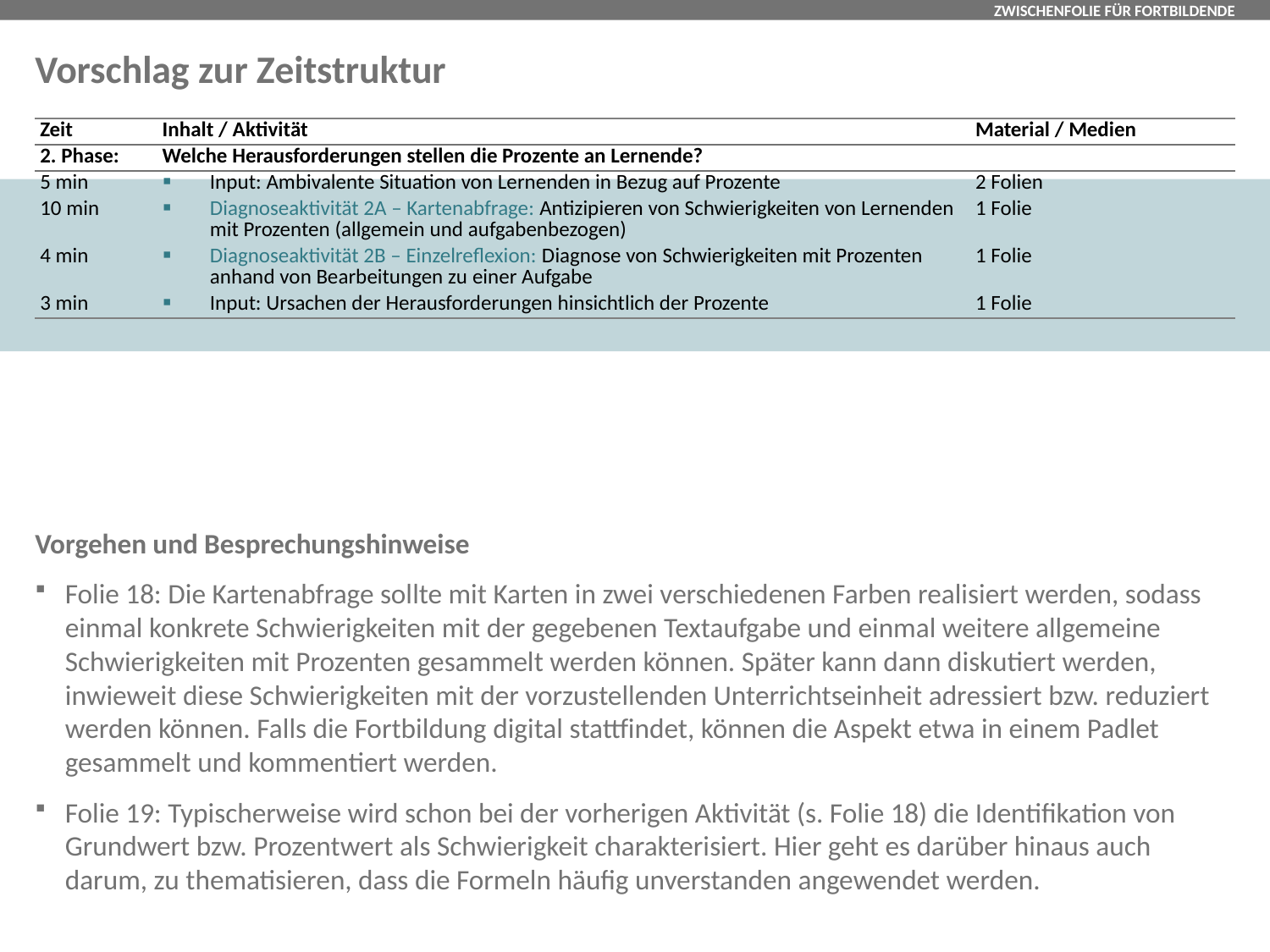

# Vorschlag zur Zeitstruktur
| Zeit | Inhalt / Aktivität | Material / Medien |
| --- | --- | --- |
| 2. Phase: | Welche Herausforderungen stellen die Prozente an Lernende? |  |
| 5 min | Input: Ambivalente Situation von Lernenden in Bezug auf Prozente | 2 Folien |
| 10 min | Diagnoseaktivität 2A – Kartenabfrage: Antizipieren von Schwierigkeiten von Lernenden mit Prozenten (allgemein und aufgabenbezogen) | 1 Folie |
| 4 min | Diagnoseaktivität 2B – Einzelreflexion: Diagnose von Schwierigkeiten mit Prozenten anhand von Bearbeitungen zu einer Aufgabe | 1 Folie |
| 3 min | Input: Ursachen der Herausforderungen hinsichtlich der Prozente | 1 Folie |

Vorgehen und Besprechungshinweise
Folie 18: Die Kartenabfrage sollte mit Karten in zwei verschiedenen Farben realisiert werden, sodass einmal konkrete Schwierigkeiten mit der gegebenen Textaufgabe und einmal weitere allgemeine Schwierigkeiten mit Prozenten gesammelt werden können. Später kann dann diskutiert werden, inwieweit diese Schwierigkeiten mit der vorzustellenden Unterrichtseinheit adressiert bzw. reduziert werden können. Falls die Fortbildung digital stattfindet, können die Aspekt etwa in einem Padlet gesammelt und kommentiert werden.
Folie 19: Typischerweise wird schon bei der vorherigen Aktivität (s. Folie 18) die Identifikation von Grundwert bzw. Prozentwert als Schwierigkeit charakterisiert. Hier geht es darüber hinaus auch darum, zu thematisieren, dass die Formeln häufig unverstanden angewendet werden.